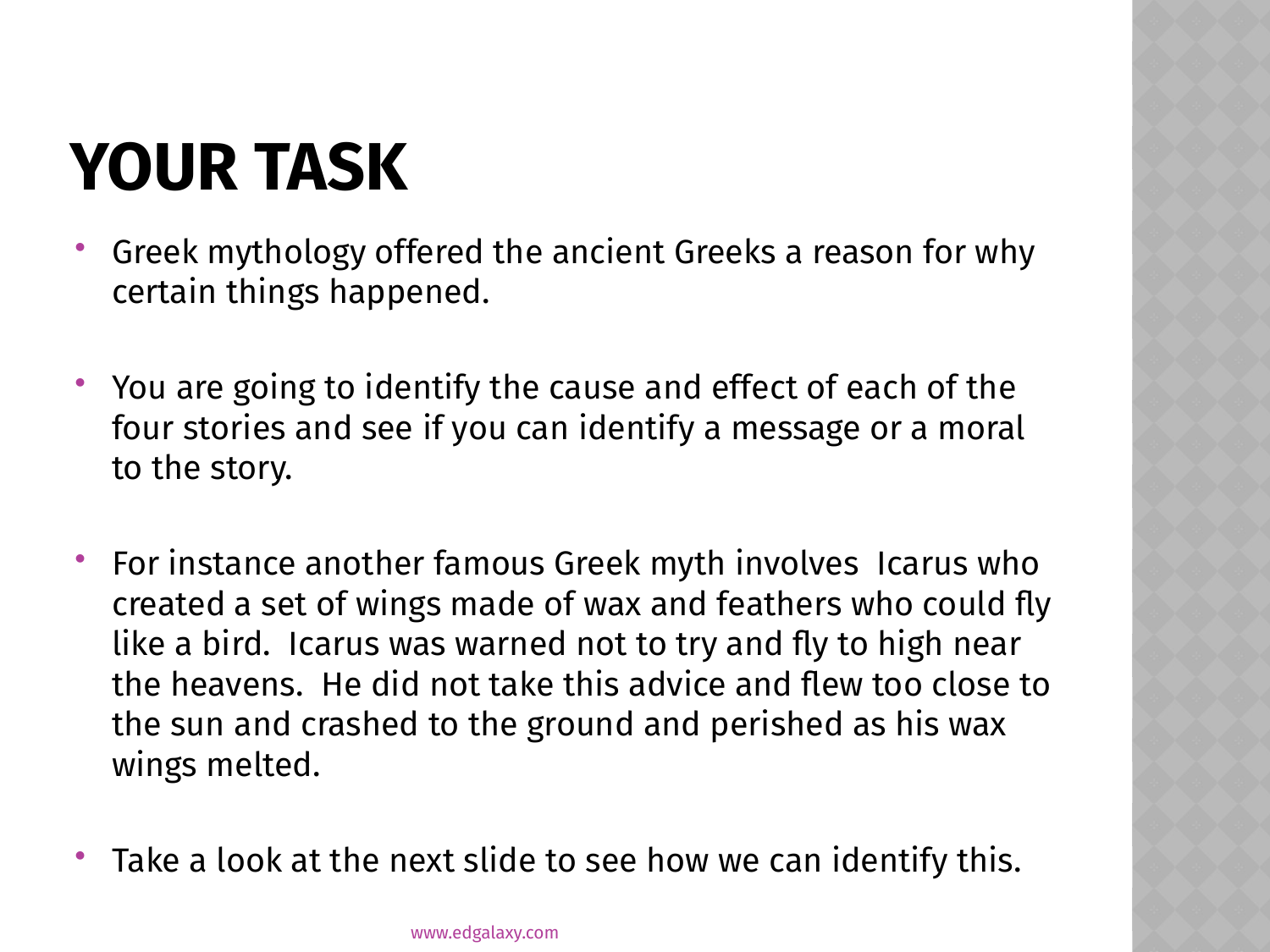

# Your Task
Greek mythology offered the ancient Greeks a reason for why certain things happened.

You are going to identify the cause and effect of each of the four stories and see if you can identify a message or a moral to the story.

For instance another famous Greek myth involves  Icarus who created a set of wings made of wax and feathers who could fly like a bird.  Icarus was warned not to try and fly to high near the heavens.  He did not take this advice and flew too close to the sun and crashed to the ground and perished as his wax wings melted.

Take a look at the next slide to see how we can identify this.
www.edgalaxy.com